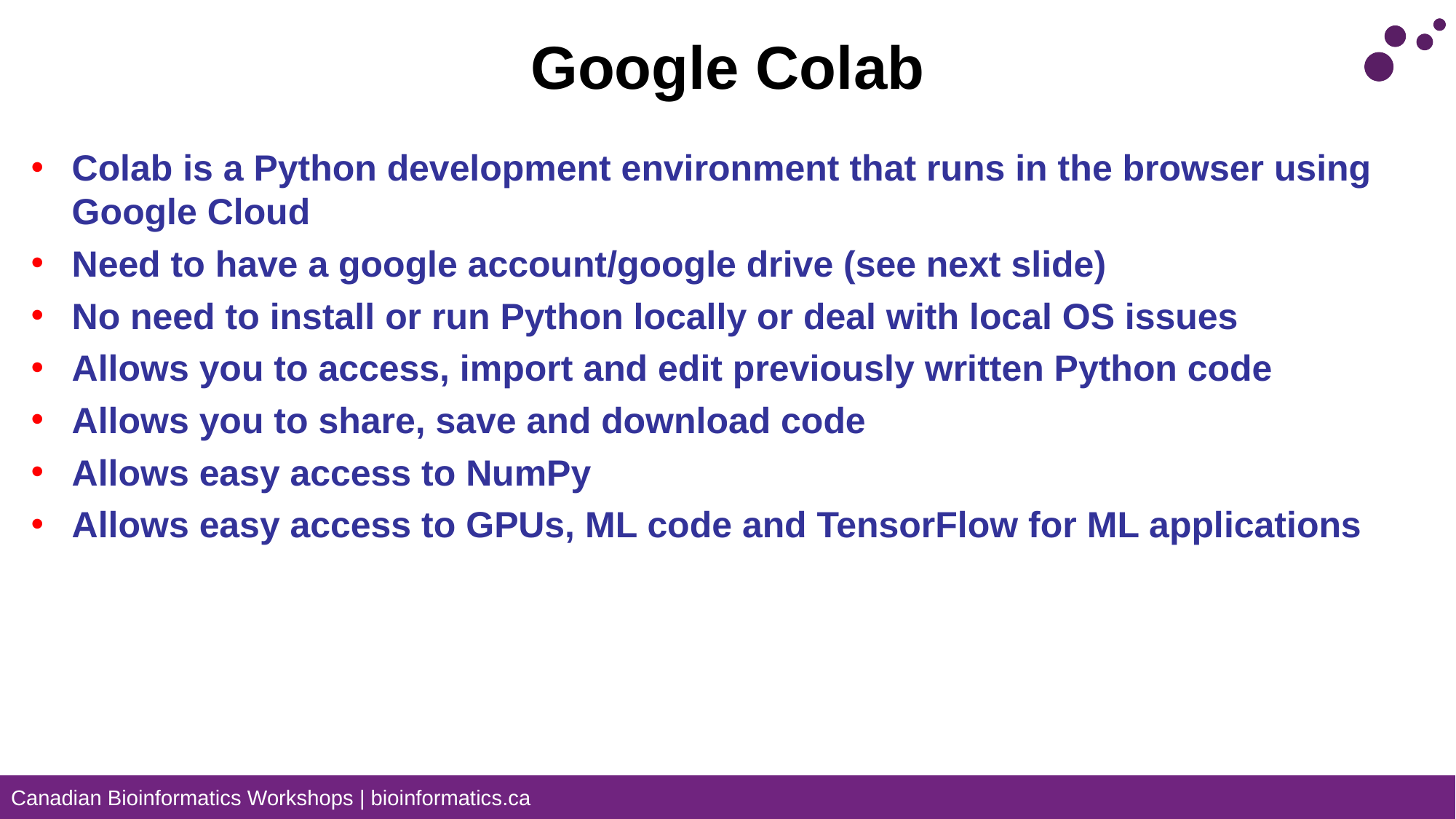

# Google Colab
Colab is a Python development environment that runs in the browser using Google Cloud
Need to have a google account/google drive (see next slide)
No need to install or run Python locally or deal with local OS issues
Allows you to access, import and edit previously written Python code
Allows you to share, save and download code
Allows easy access to NumPy
Allows easy access to GPUs, ML code and TensorFlow for ML applications